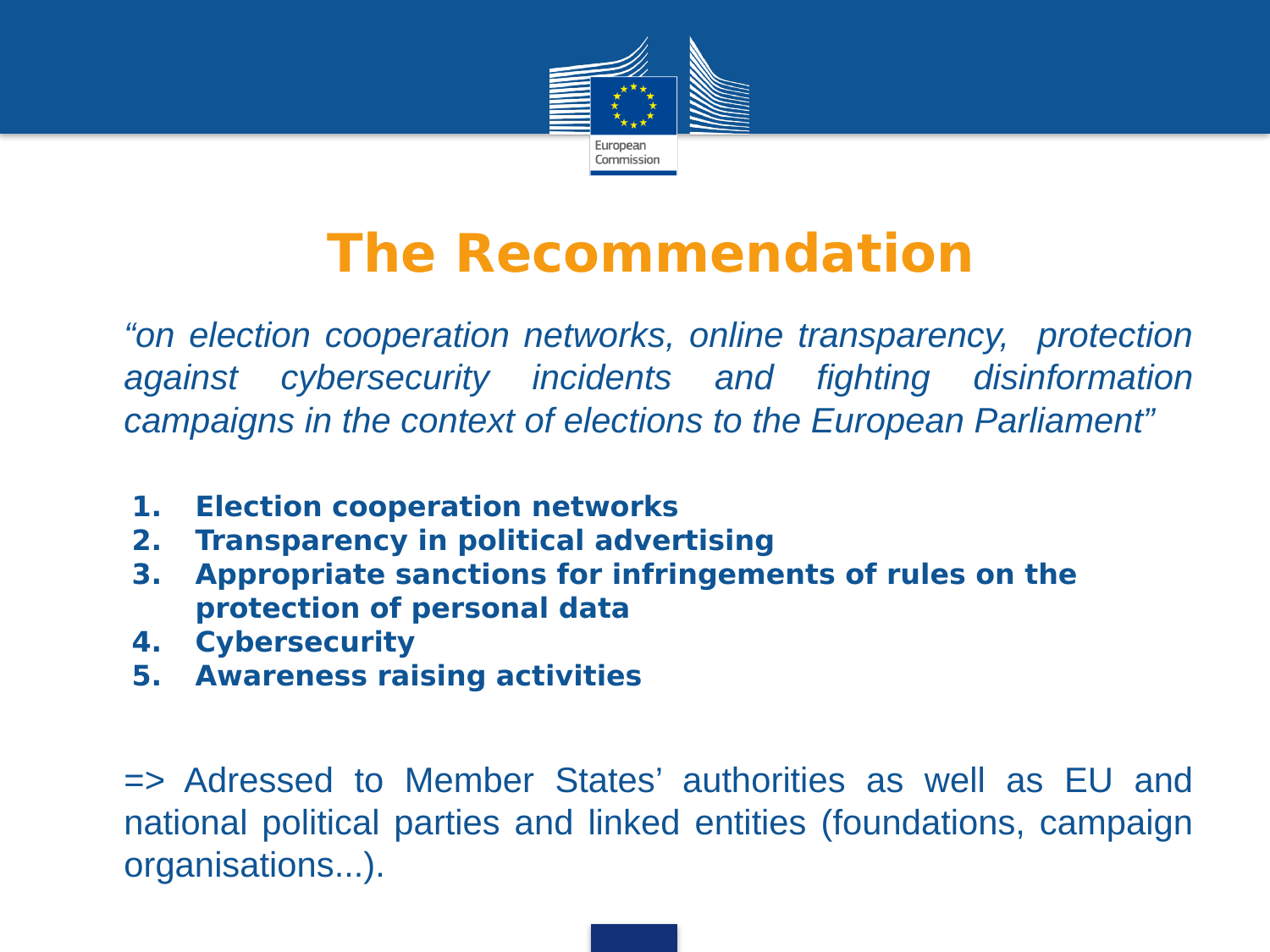

# The Recommendation
“on election cooperation networks, online transparency,  protection against cybersecurity incidents and fighting disinformation campaigns in the context of elections to the European Parliament”

Election cooperation networks
Transparency in political advertising
Appropriate sanctions for infringements of rules on the   protection of personal data
Cybersecurity
Awareness raising activities

=> Adressed to Member States’ authorities as well as EU and national political parties and linked entities (foundations, campaign organisations...).